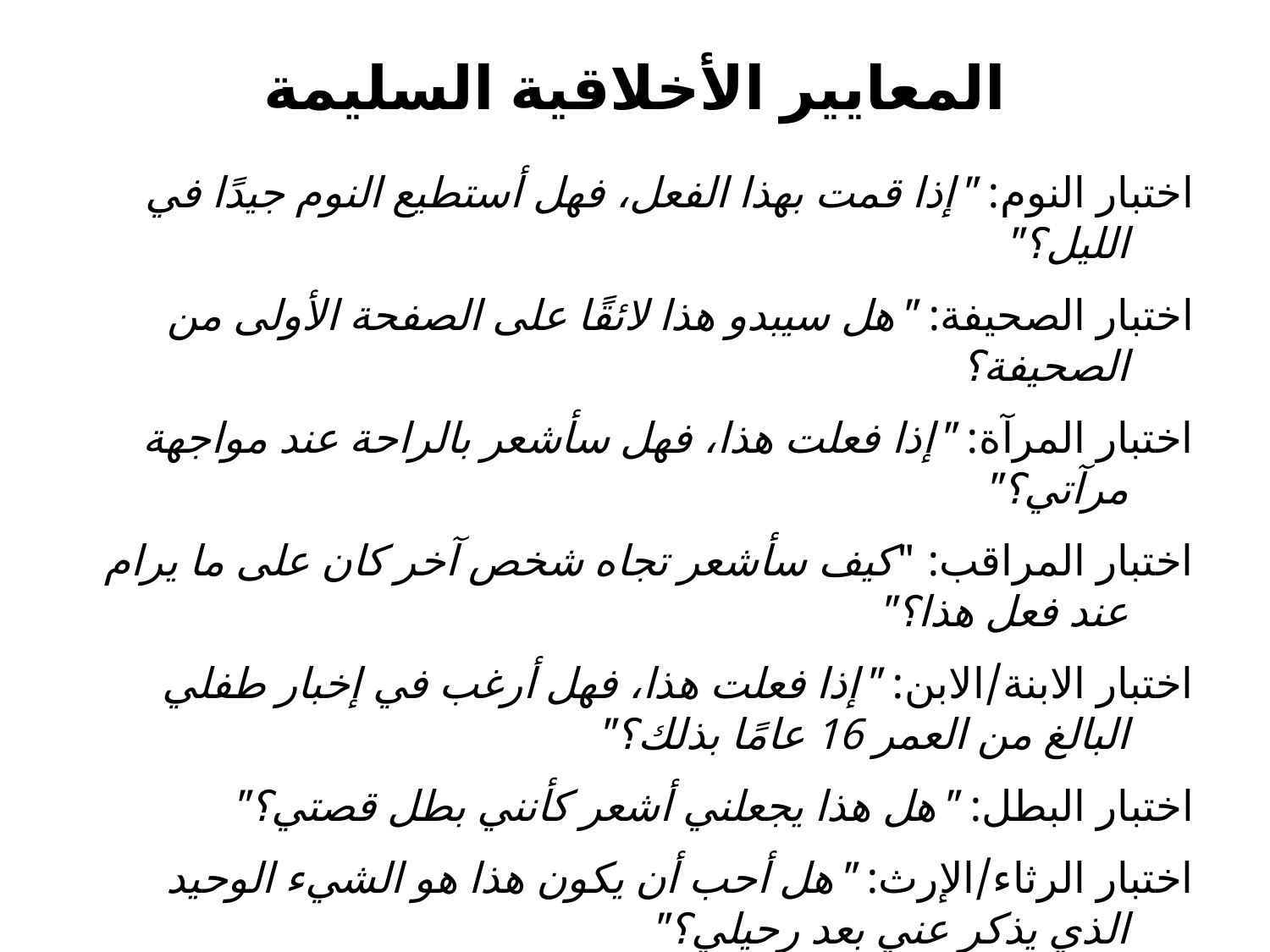

# المعايير الأخلاقية السليمة
اختبار النوم: "إذا قمت بهذا الفعل، فهل أستطيع النوم جيدًا في الليل؟"

اختبار الصحيفة: "هل سيبدو هذا لائقًا على الصفحة الأولى من الصحيفة؟

اختبار المرآة: "إذا فعلت هذا، فهل سأشعر بالراحة عند مواجهة مرآتي؟"

اختبار المراقب: "كيف سأشعر تجاه شخص آخر كان على ما يرام عند فعل هذا؟"

اختبار الابنة/الابن: "إذا فعلت هذا، فهل أرغب في إخبار طفلي البالغ من العمر 16 عامًا بذلك؟"

اختبار البطل: "هل هذا يجعلني أشعر كأنني بطل قصتي؟"

اختبار الرثاء/الإرث: "هل أحب أن يكون هذا هو الشيء الوحيد الذي يذكر عني بعد رحيلي؟"